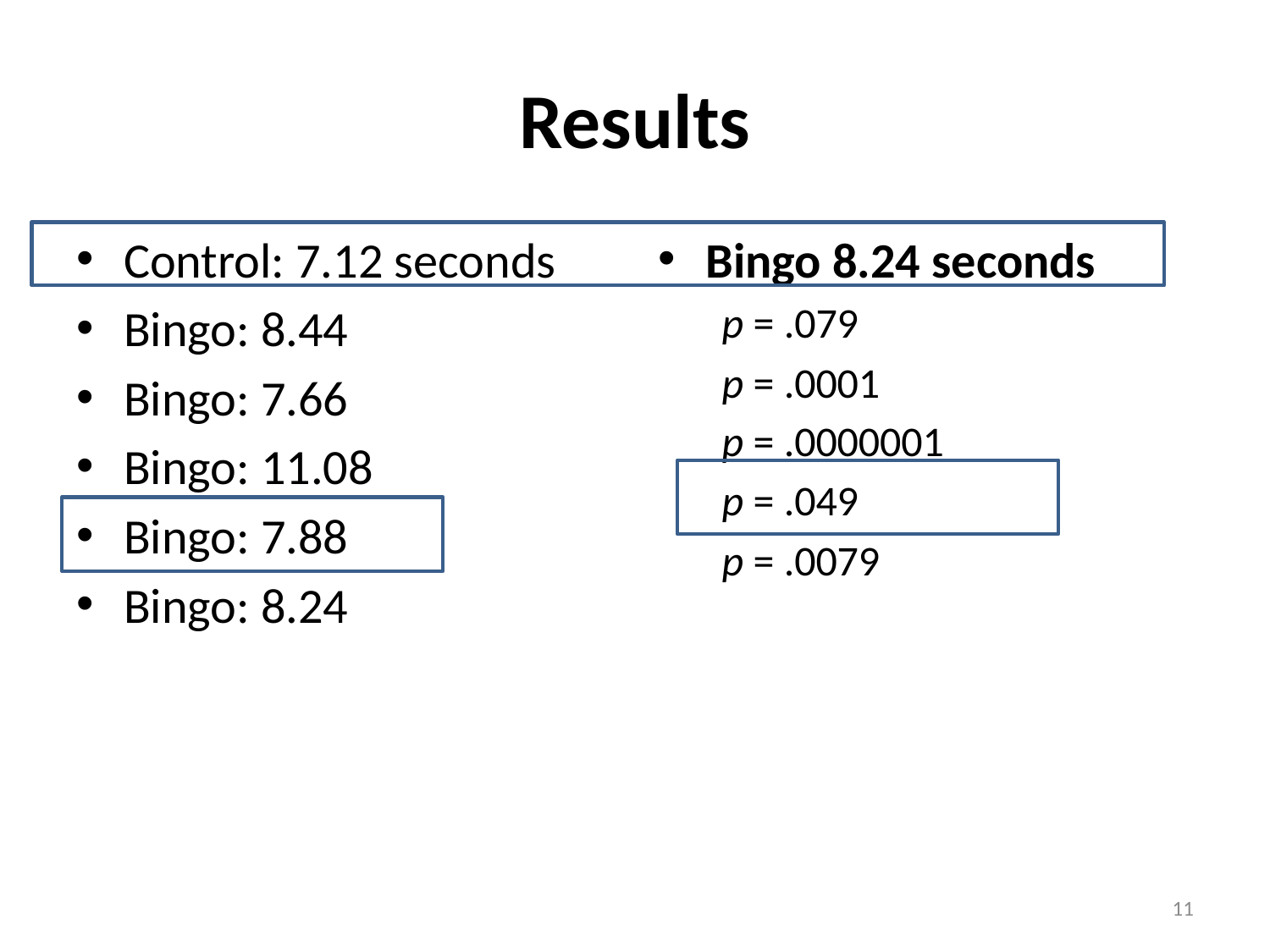

# Results

Control: 7.12 seconds
Bingo: 8.44
Bingo: 7.66
Bingo: 11.08
Bingo: 7.88
Bingo: 8.24

Bingo 8.24 seconds
p = .079
p = .0001
p = .0000001
p = .049
p = .0079

11